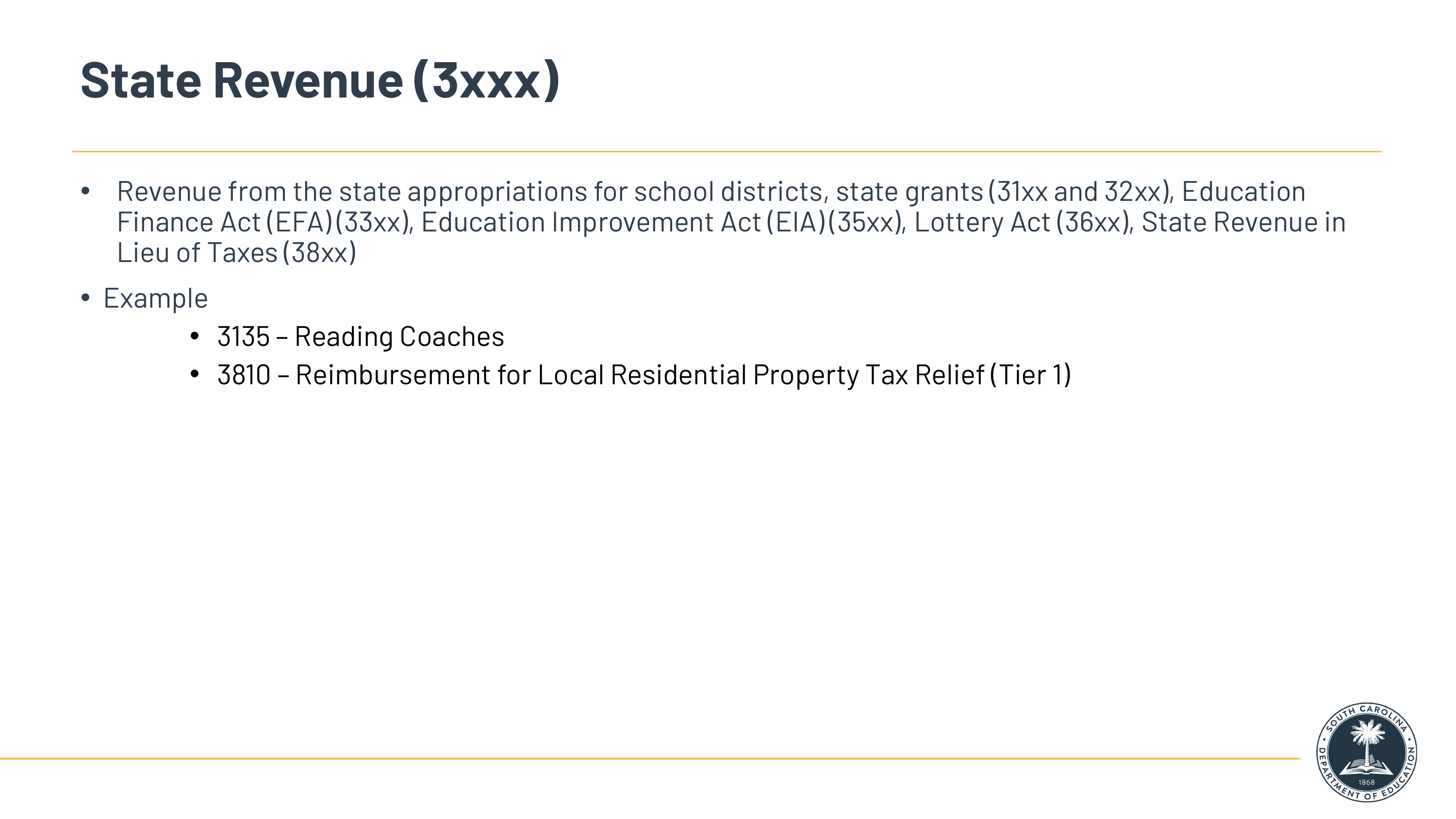

# State Revenue (3xxx)
Revenue from the state appropriations for school districts, state grants (31xx and 32xx), Education Finance Act (EFA) (33xx), Education Improvement Act (EIA) (35xx), Lottery Act (36xx), State Revenue in Lieu of Taxes (38xx)
Example
3135 – Reading Coaches
3810 – Reimbursement for Local Residential Property Tax Relief (Tier 1)